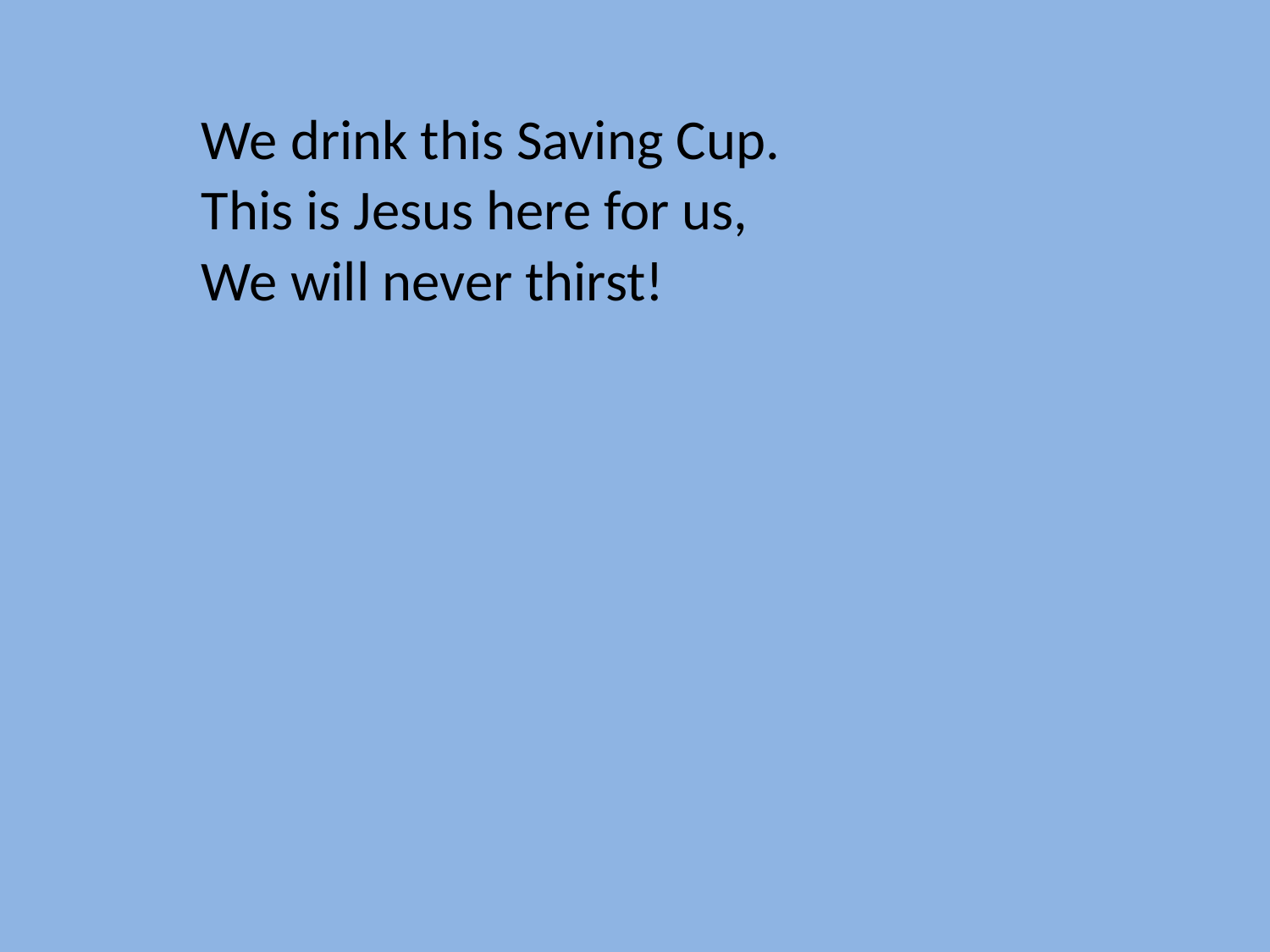

We drink this Saving Cup.
This is Jesus here for us,
We will never thirst!